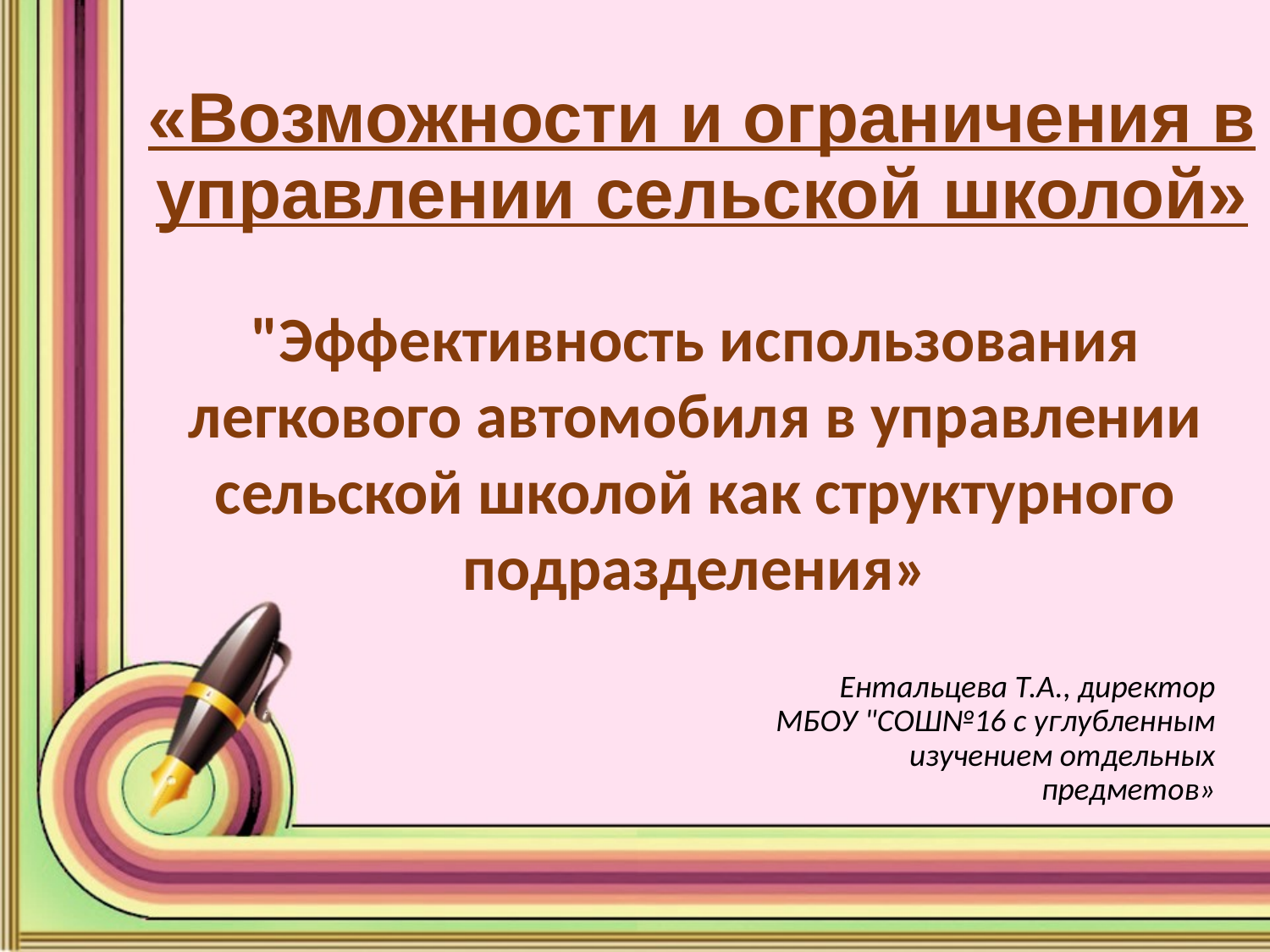

# «Возможности и ограничения в управлении сельской школой»
"Эффективность использования легкового автомобиля в управлении сельской школой как структурного подразделения»
Ентальцева Т.А., директор МБОУ "СОШ№16 с углубленным изучением отдельных предметов»